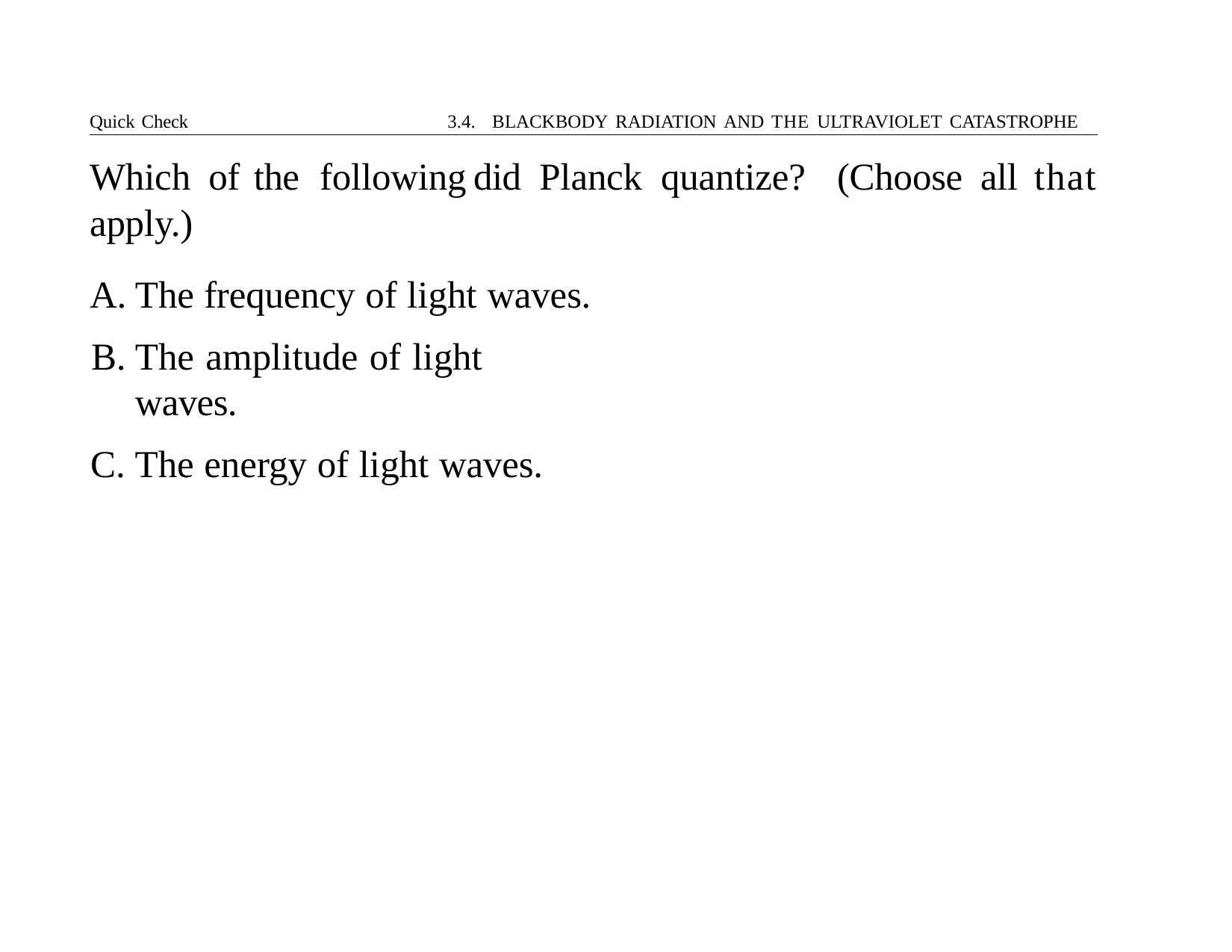

Quick Check	3.4.  BLACKBODY RADIATION AND THE ULTRAVIOLET CATASTROPHE

# Which	of	the	following	did	Planck	quantize? apply.)
(Choose	all	that
The frequency of light waves.
The amplitude of light waves.
The energy of light waves.